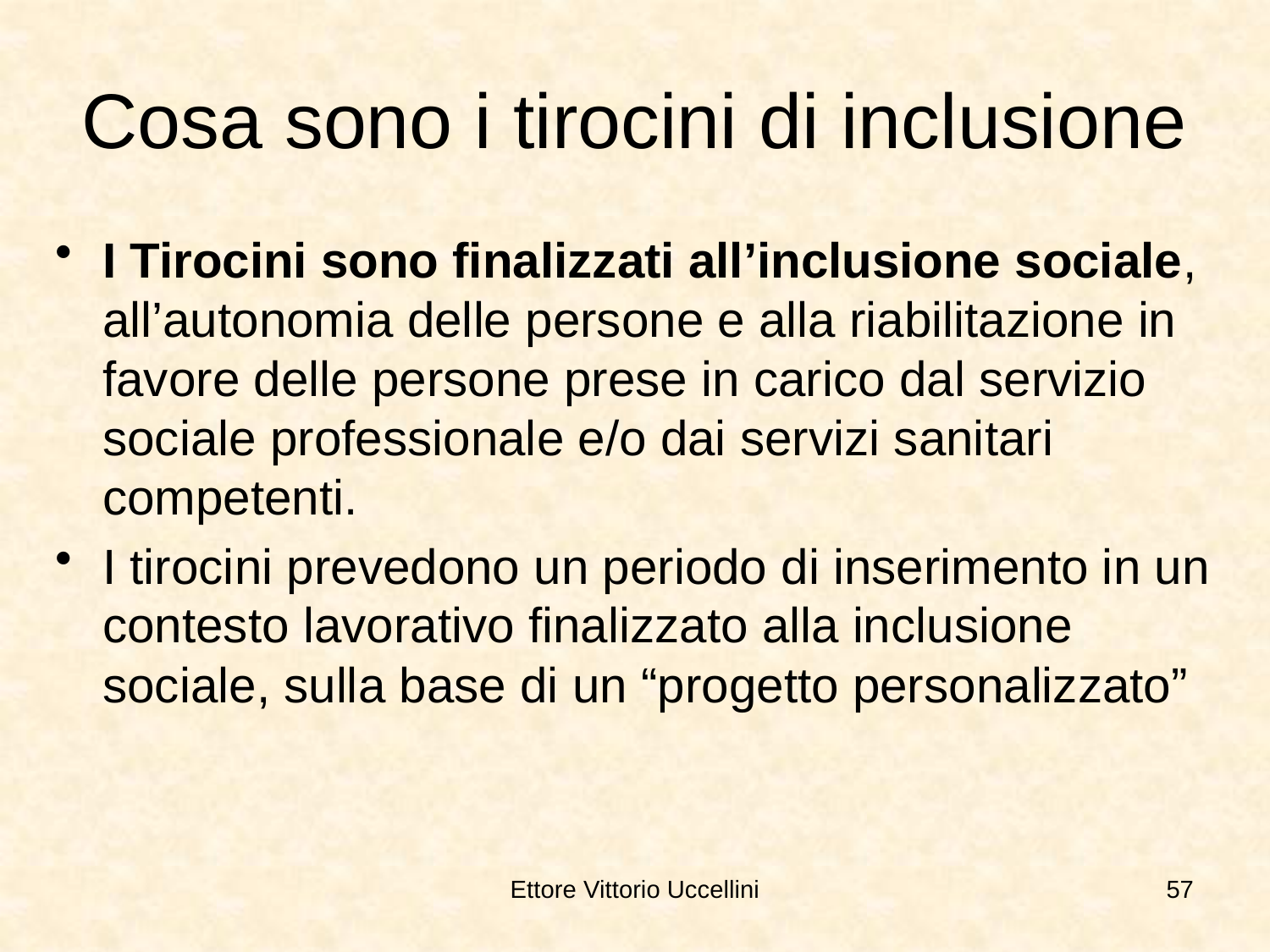

# Cosa sono i tirocini di inclusione
I Tirocini sono finalizzati all’inclusione sociale, all’autonomia delle persone e alla riabilitazione in favore delle persone prese in carico dal servizio sociale professionale e/o dai servizi sanitari competenti.
I tirocini prevedono un periodo di inserimento in un contesto lavorativo finalizzato alla inclusione sociale, sulla base di un “progetto personalizzato”
Ettore Vittorio Uccellini
57